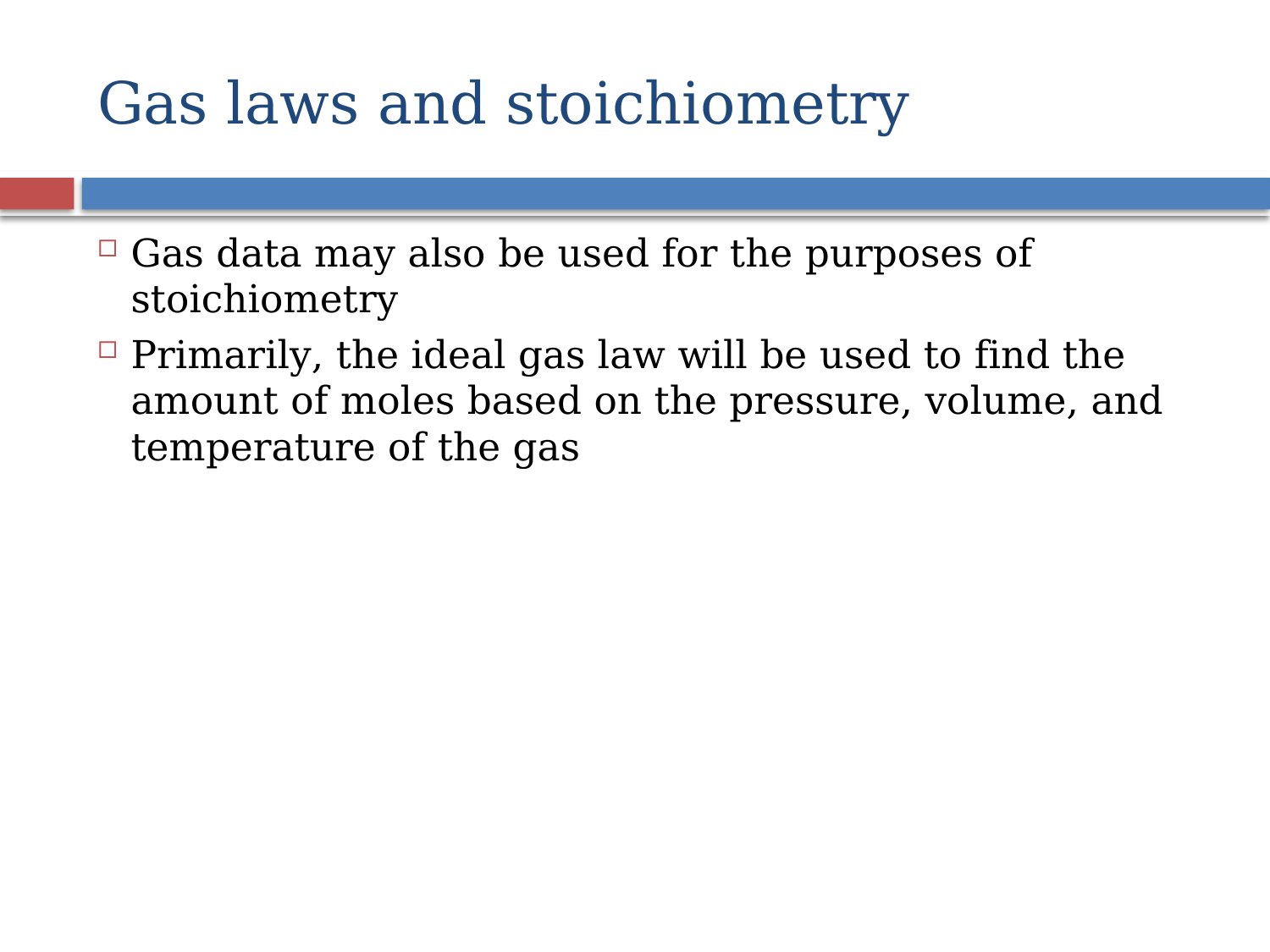

# Gas laws and stoichiometry
Gas data may also be used for the purposes of stoichiometry
Primarily, the ideal gas law will be used to find the amount of moles based on the pressure, volume, and temperature of the gas